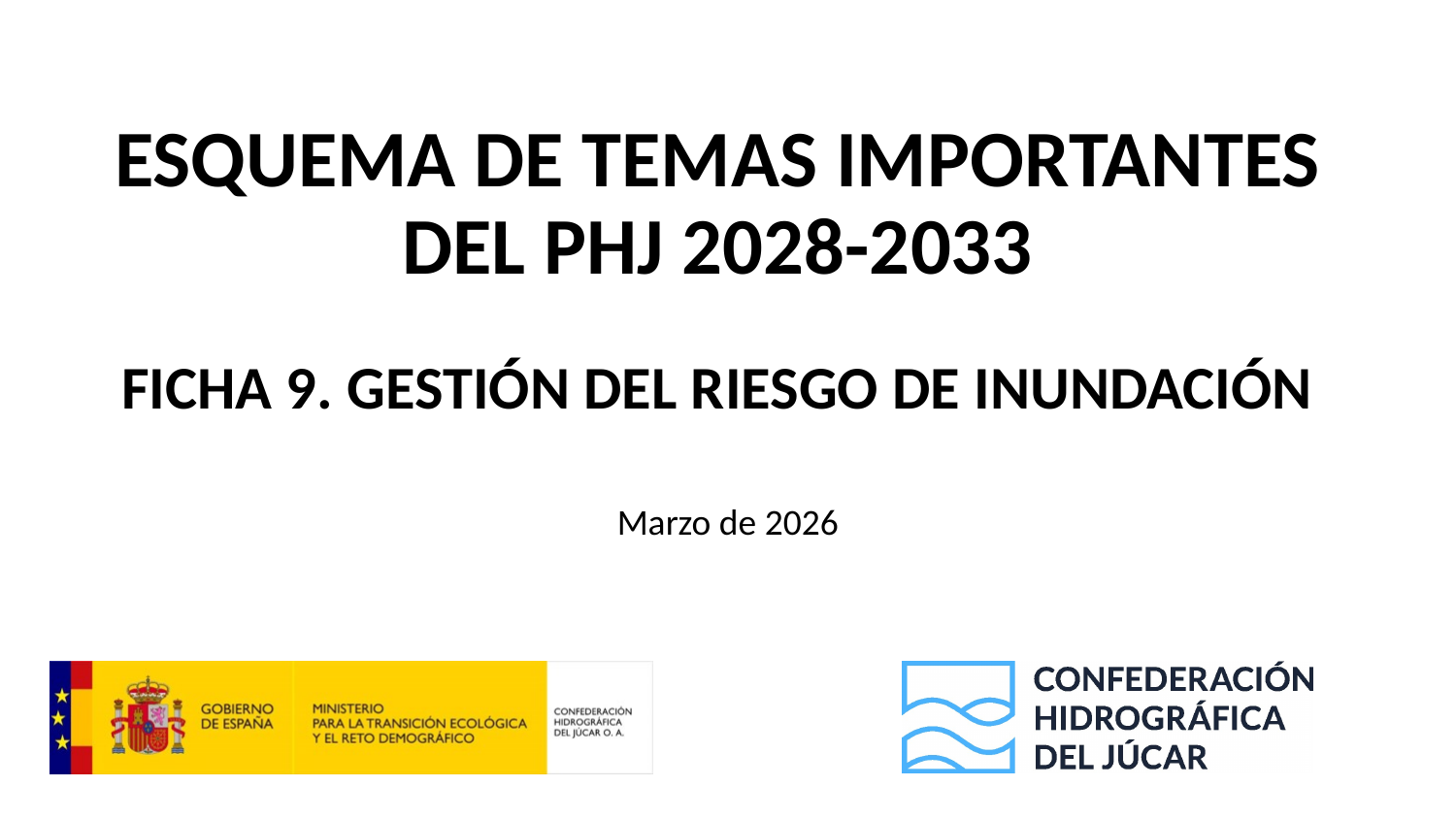

# ESQUEMA DE TEMAS IMPORTANTES DEL PHJ 2028-2033 FICHA 9. GESTIÓN DEL RIESGO DE INUNDACIÓN
Marzo de 2026